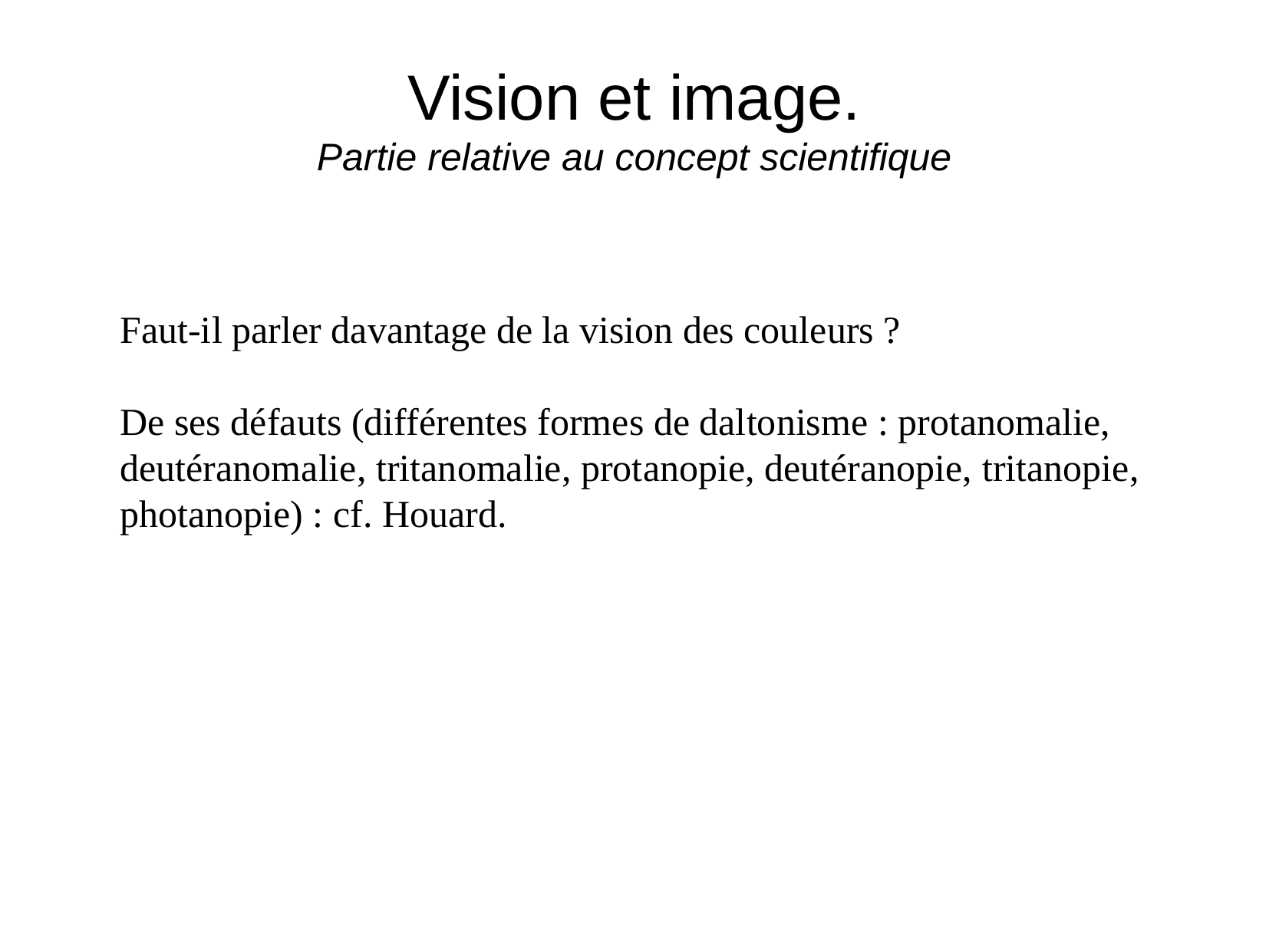

# Vision et image. Partie relative au concept scientifique
Faut-il parler davantage de la vision des couleurs ?

De ses défauts (différentes formes de daltonisme : protanomalie, deutéranomalie, tritanomalie, protanopie, deutéranopie, tritanopie, photanopie) : cf. Houard.